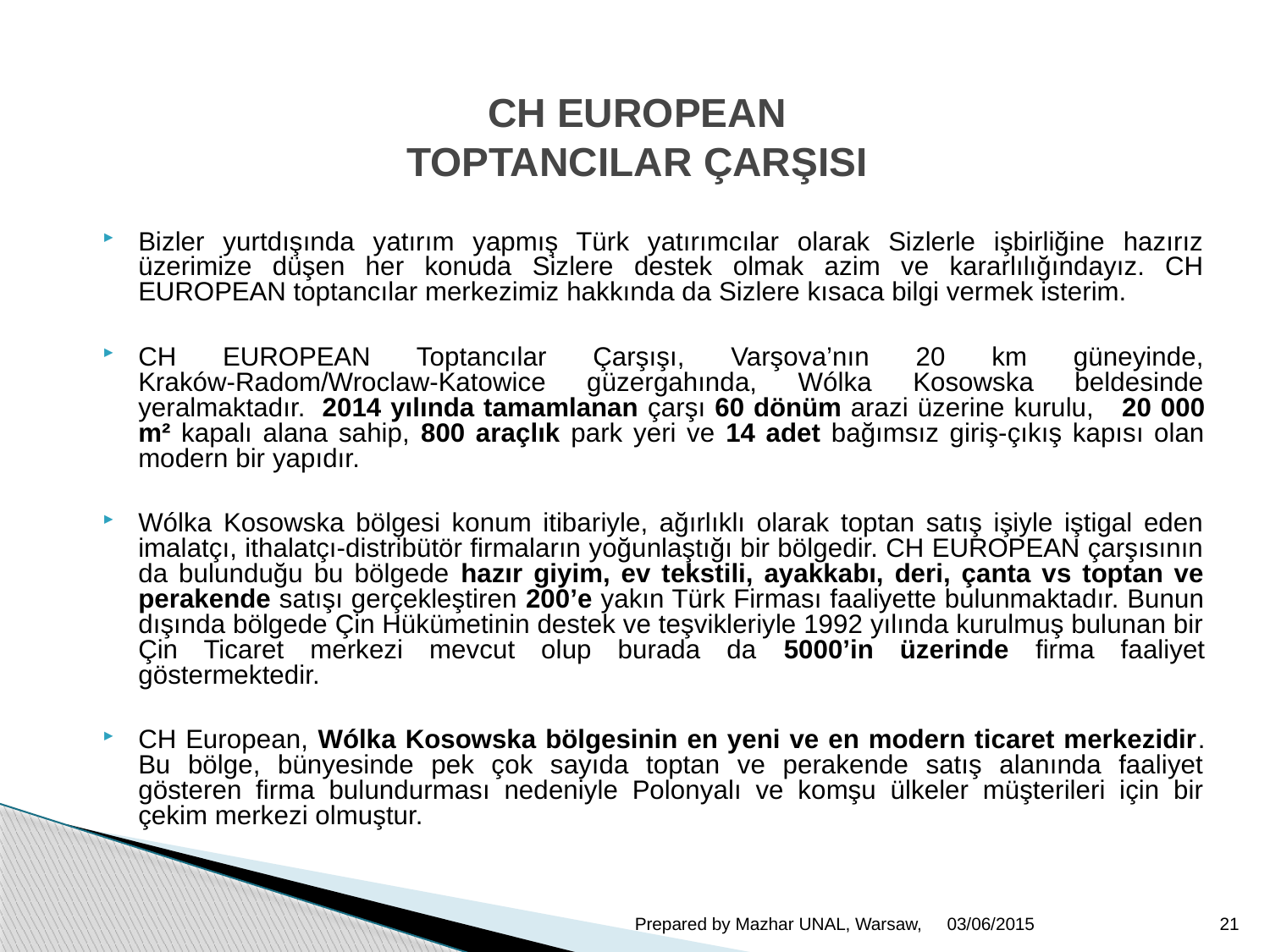

# CH EUROPEAN TOPTANCILAR ÇARŞISI
Bizler yurtdışında yatırım yapmış Türk yatırımcılar olarak Sizlerle işbirliğine hazırız üzerimize düşen her konuda Sizlere destek olmak azim ve kararlılığındayız. CH EUROPEAN toptancılar merkezimiz hakkında da Sizlere kısaca bilgi vermek isterim.

CH EUROPEAN Toptancılar Çarşışı, Varşova’nın 20 km güneyinde, Kraków-Radom/Wroclaw-Katowice güzergahında, Wólka Kosowska beldesinde yeralmaktadır.  2014 yılında tamamlanan çarşı 60 dönüm arazi üzerine kurulu,   20 000 m² kapalı alana sahip, 800 araçlık park yeri ve 14 adet bağımsız giriş-çıkış kapısı olan modern bir yapıdır.

Wólka Kosowska bölgesi konum itibariyle, ağırlıklı olarak toptan satış işiyle iştigal eden imalatçı, ithalatçı-distribütör firmaların yoğunlaştığı bir bölgedir. CH EUROPEAN çarşısının da bulunduğu bu bölgede hazır giyim, ev tekstili, ayakkabı, deri, çanta vs toptan ve perakende satışı gerçekleştiren 200’e yakın Türk Firması faaliyette bulunmaktadır. Bunun dışında bölgede Çin Hükümetinin destek ve teşvikleriyle 1992 yılında kurulmuş bulunan bir Çin Ticaret merkezi mevcut olup burada da 5000’in üzerinde firma faaliyet göstermektedir.

CH European, Wólka Kosowska bölgesinin en yeni ve en modern ticaret merkezidir. Bu bölge, bünyesinde pek çok sayıda toptan ve perakende satış alanında faaliyet gösteren firma bulundurması nedeniyle Polonyalı ve komşu ülkeler müşterileri için bir çekim merkezi olmuştur.

Prepared by Mazhar UNAL, Warsaw,
03/06/2015
21